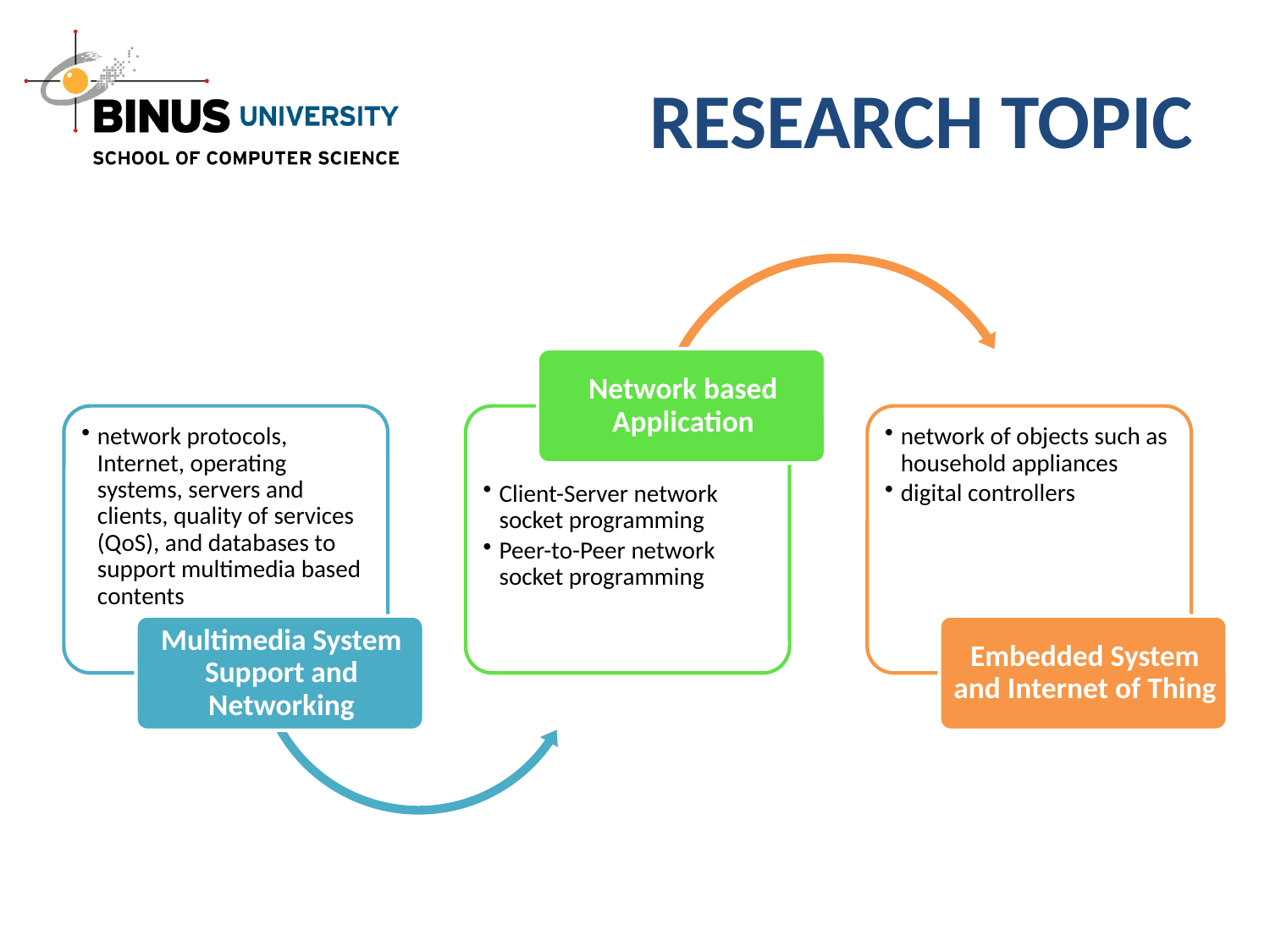

# Research topic
network protocols, Internet, operating systems, servers and clients, quality of services (QoS), and databases to support multimedia based contents
Multimedia System Support and Networking
Client-Server network socket programming
Peer-to-Peer network socket programming
Network based Application
network of objects such as household appliances
digital controllers

Embedded System and Internet of Thing